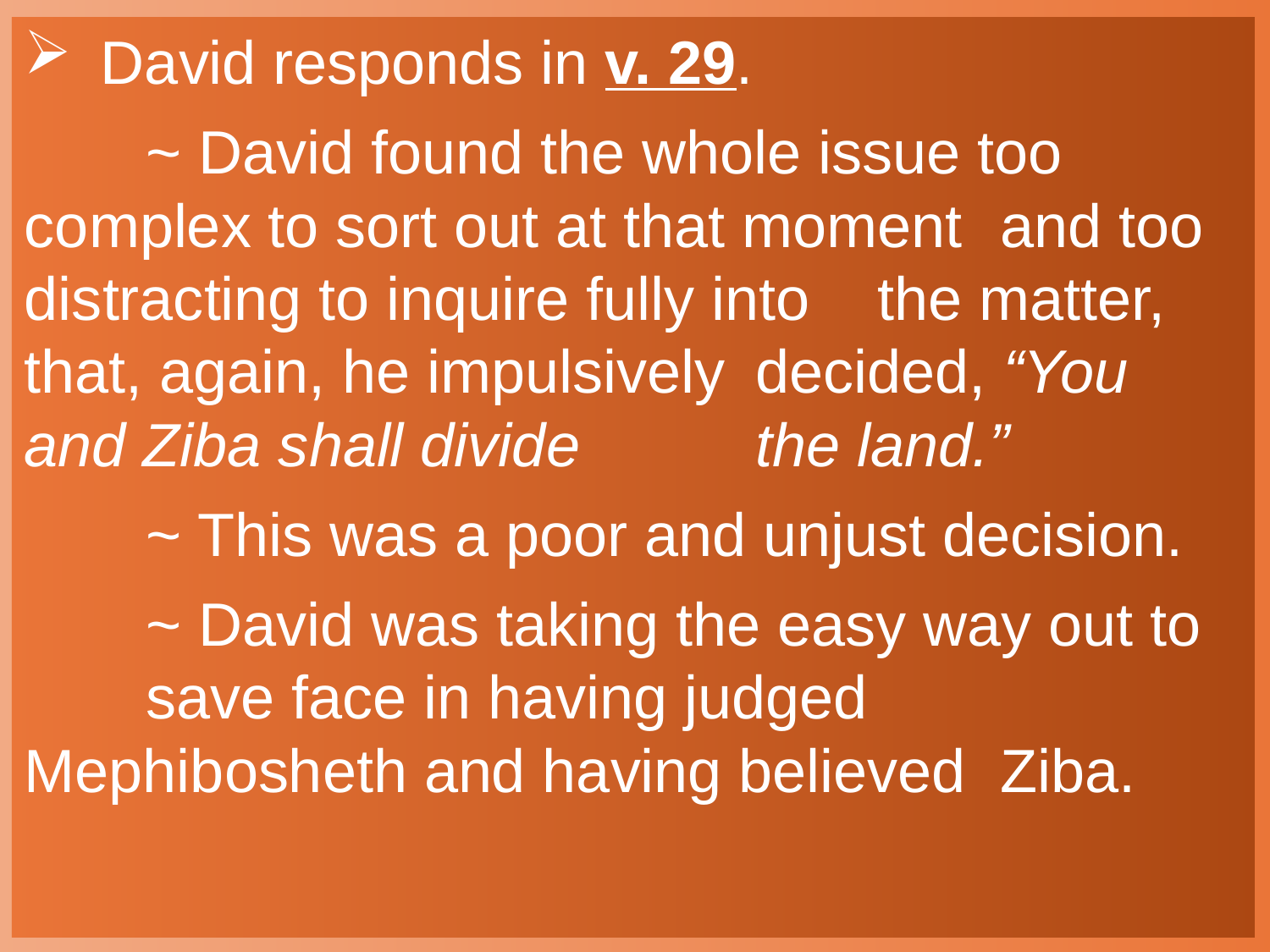

David responds in v. 29.
		~ David found the whole issue too 						complex to sort out at that moment 						and too distracting to inquire fully into 					the matter, that, again, he impulsively 					decided, “You and Ziba shall divide 						the land.”
		~ This was a poor and unjust decision.
		~ David was taking the easy way out to 					save face in having judged 							Mephibosheth and having believed 						Ziba.